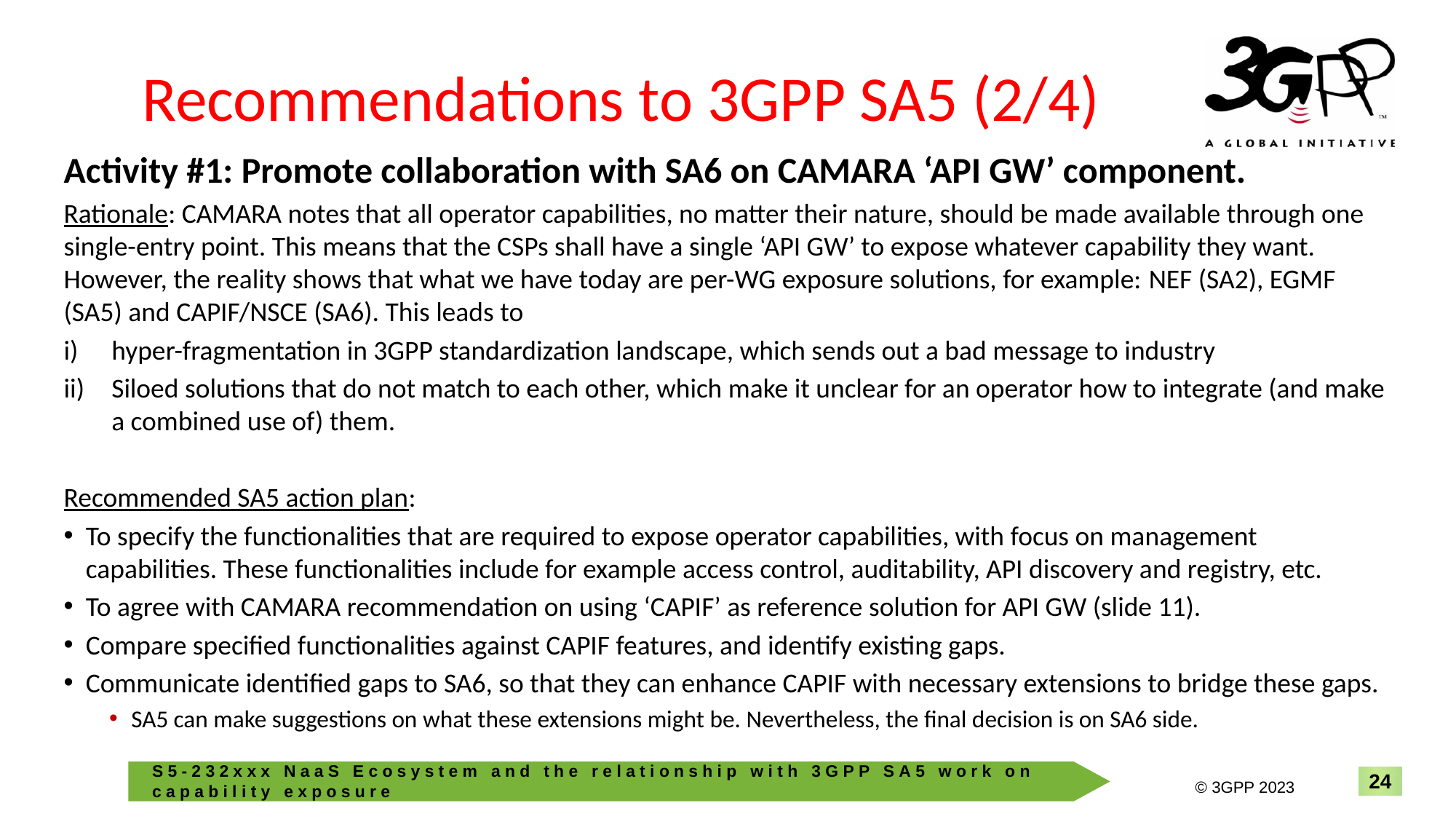

# Recommendations to 3GPP SA5 (2/4)
Activity #1: Promote collaboration with SA6 on CAMARA ‘API GW’ component.
Rationale: CAMARA notes that all operator capabilities, no matter their nature, should be made available through one single-entry point. This means that the CSPs shall have a single ‘API GW’ to expose whatever capability they want. However, the reality shows that what we have today are per-WG exposure solutions, for example: NEF (SA2), EGMF (SA5) and CAPIF/NSCE (SA6). This leads to
hyper-fragmentation in 3GPP standardization landscape, which sends out a bad message to industry
Siloed solutions that do not match to each other, which make it unclear for an operator how to integrate (and make a combined use of) them.

Recommended SA5 action plan:
To specify the functionalities that are required to expose operator capabilities, with focus on management capabilities. These functionalities include for example access control, auditability, API discovery and registry, etc.
To agree with CAMARA recommendation on using ‘CAPIF’ as reference solution for API GW (slide 11).
Compare specified functionalities against CAPIF features, and identify existing gaps.
Communicate identified gaps to SA6, so that they can enhance CAPIF with necessary extensions to bridge these gaps.
SA5 can make suggestions on what these extensions might be. Nevertheless, the final decision is on SA6 side.